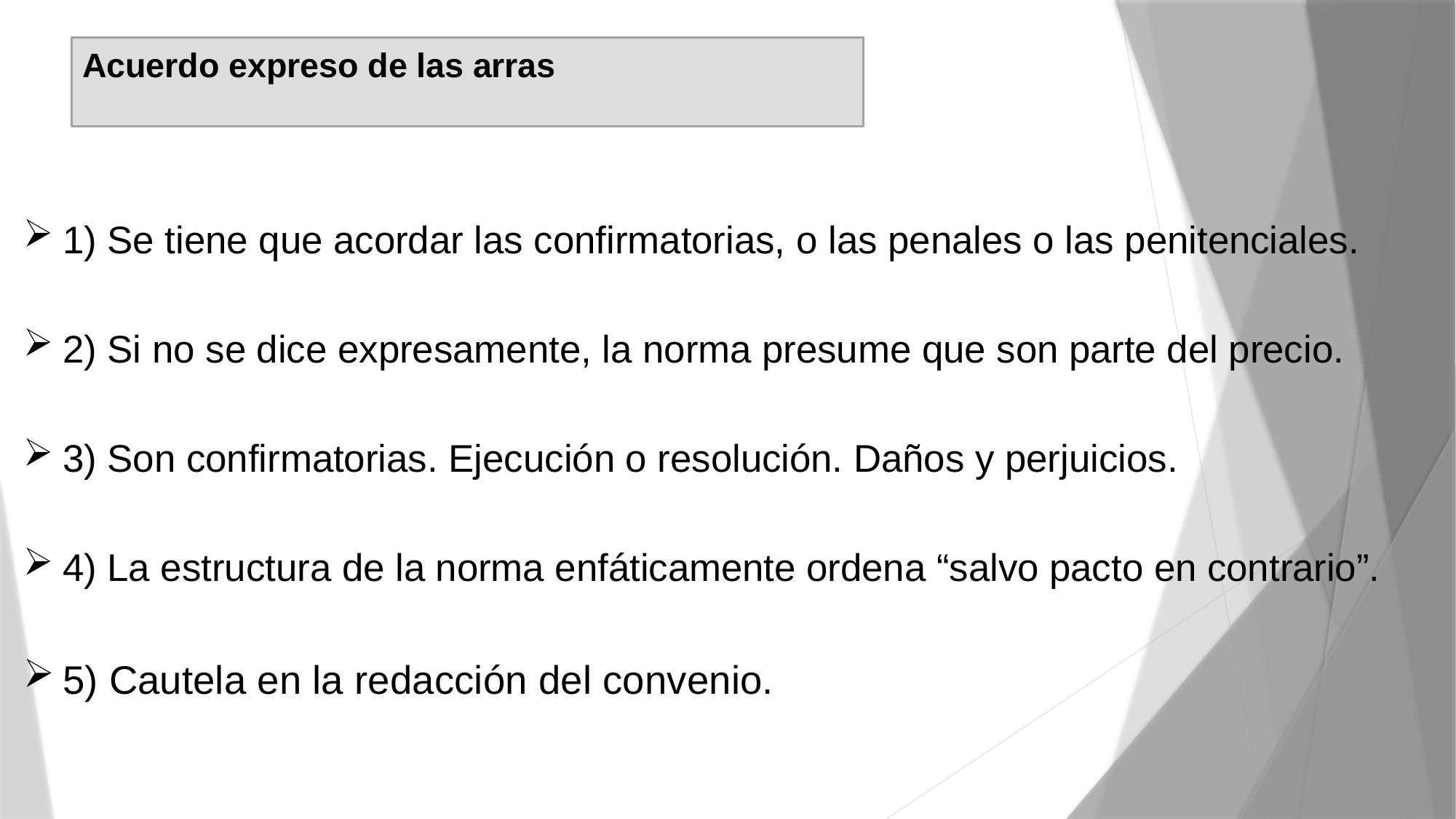

# Acuerdo expreso de las arras
1) Se tiene que acordar las confirmatorias, o las penales o las penitenciales.
2) Si no se dice expresamente, la norma presume que son parte del precio.
3) Son confirmatorias. Ejecución o resolución. Daños y perjuicios.
4) La estructura de la norma enfáticamente ordena “salvo pacto en contrario”.
5) Cautela en la redacción del convenio.